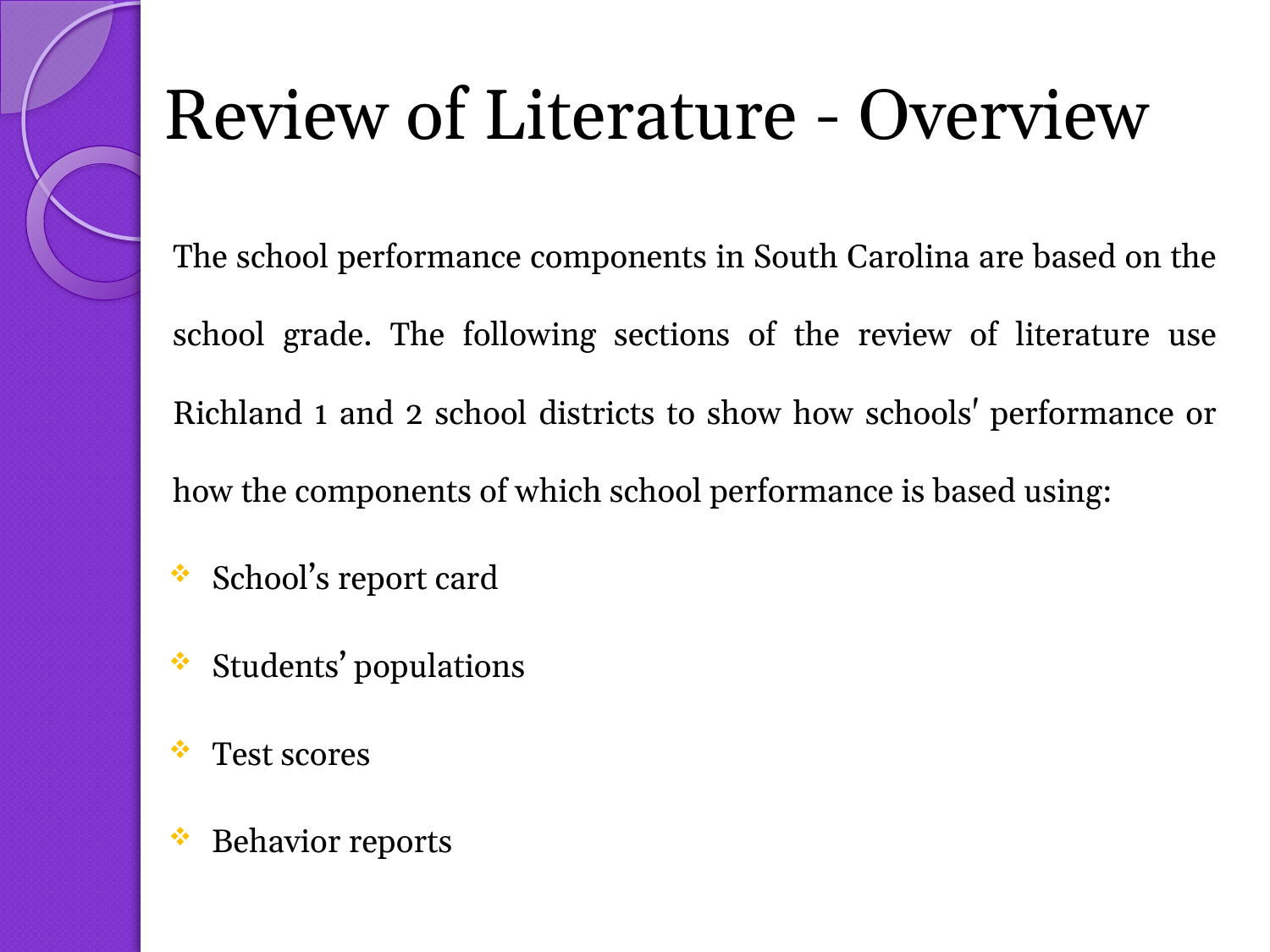

# Review of Literature - Overview
The school performance components in South Carolina are based on the school grade. The following sections of the review of literature use Richland 1 and 2 school districts to show how schools' performance or how the components of which school performance is based using:
School’s report card
Students’ populations
Test scores
Behavior reports